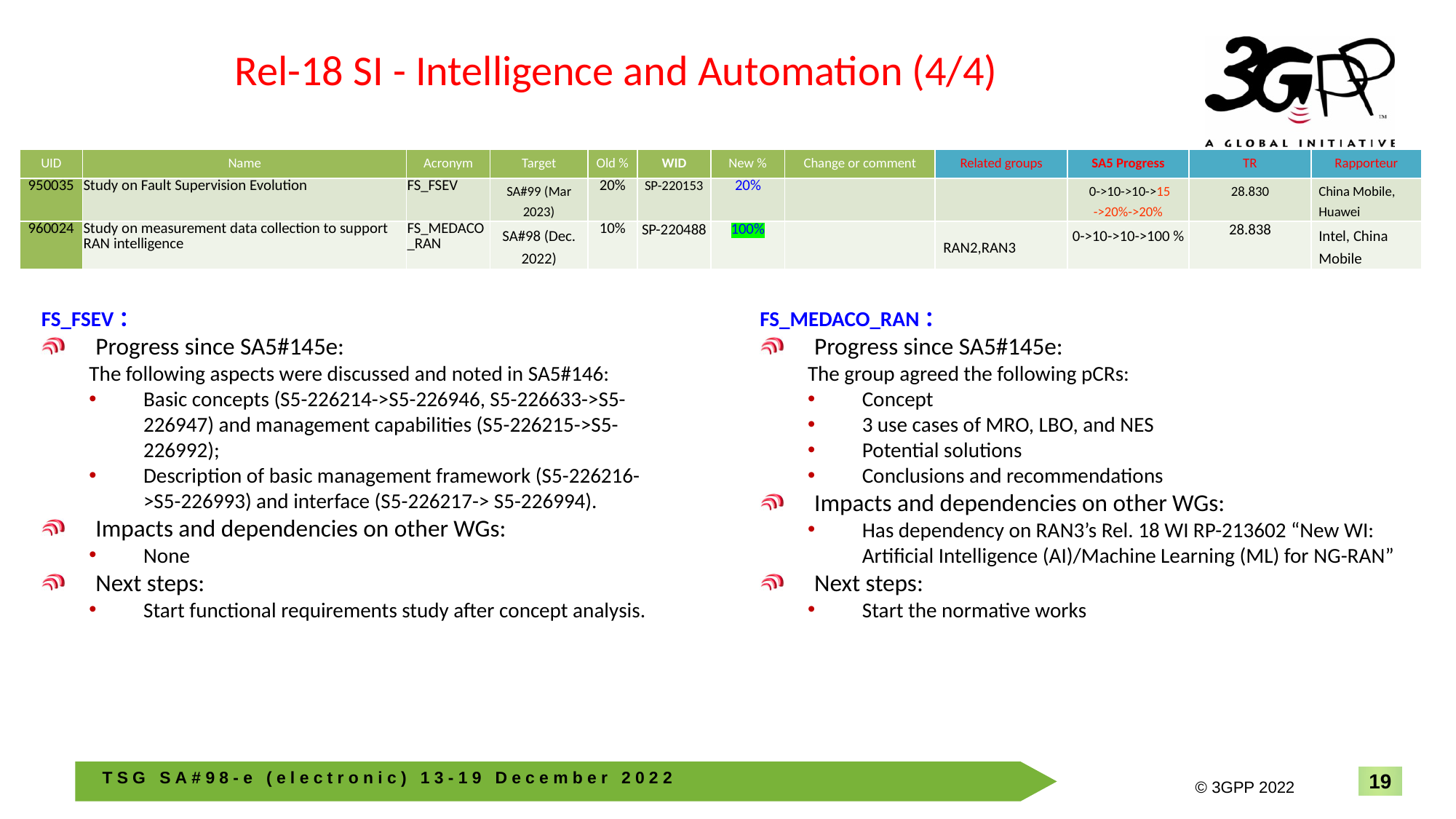

# Rel-18 SI - Intelligence and Automation (4/4)
| UID | Name | Acronym | Target | Old % | WID | New % | Change or comment | Related groups | SA5 Progress | TR | Rapporteur |
| --- | --- | --- | --- | --- | --- | --- | --- | --- | --- | --- | --- |
| 950035 | Study on Fault Supervision Evolution | FS\_FSEV | SA#99 (Mar 2023) | 20% | SP-220153 | 20% |  |  | 0->10->10->15 ->20%->20% | 28.830 | China Mobile, Huawei |
| 960024 | Study on measurement data collection to support RAN intelligence | FS\_MEDACO\_RAN | SA#98 (Dec. 2022) | 10% | SP-220488 | 100% |  | RAN2,RAN3 | 0->10->10->100 % | 28.838 | Intel, China Mobile |
FS_FSEV：
Progress since SA5#145e:
The following aspects were discussed and noted in SA5#146:
Basic concepts (S5-226214->S5-226946, S5-226633->S5-226947) and management capabilities (S5-226215->S5-226992);
Description of basic management framework (S5-226216->S5-226993) and interface (S5-226217-> S5-226994).
Impacts and dependencies on other WGs:
None
Next steps:
Start functional requirements study after concept analysis.
FS_MEDACO_RAN：
Progress since SA5#145e:
The group agreed the following pCRs:
Concept
3 use cases of MRO, LBO, and NES
Potential solutions
Conclusions and recommendations
Impacts and dependencies on other WGs:
Has dependency on RAN3’s Rel. 18 WI RP-213602 “New WI: Artificial Intelligence (AI)/Machine Learning (ML) for NG-RAN”
Next steps:
Start the normative works